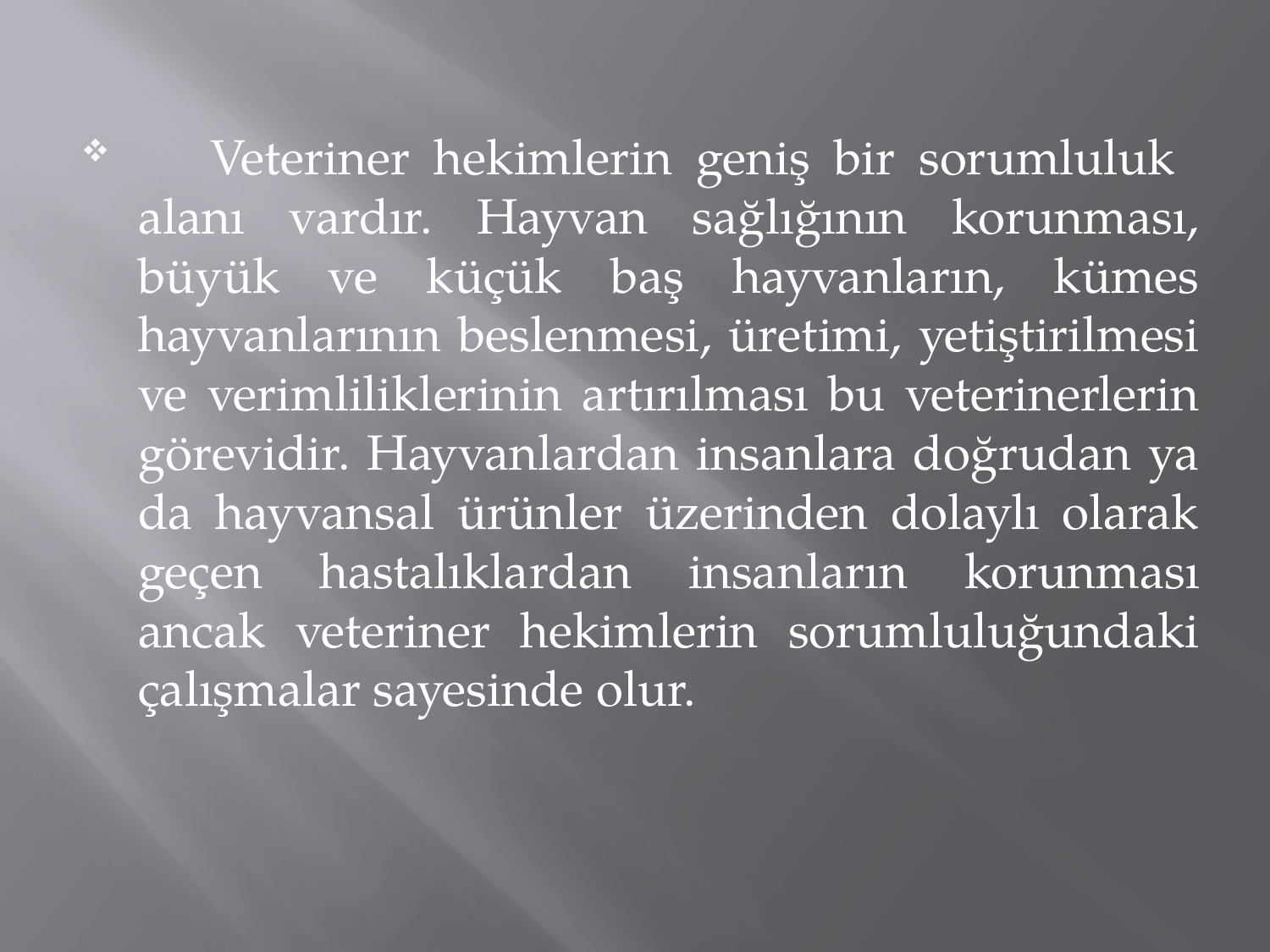

Veteriner hekimlerin geniş bir sorumluluk  alanı vardır. Hayvan sağlığının korunması, büyük ve küçük baş hayvanların, kümes hayvanlarının beslenmesi, üretimi, yetiştirilmesi ve verimliliklerinin artırılması bu veterinerlerin görevidir. Hayvanlardan insanlara doğrudan ya da hayvansal ürünler üzerinden dolaylı olarak geçen hastalıklardan insanların korunması ancak veteriner hekimlerin sorumluluğundaki çalışmalar sayesinde olur.